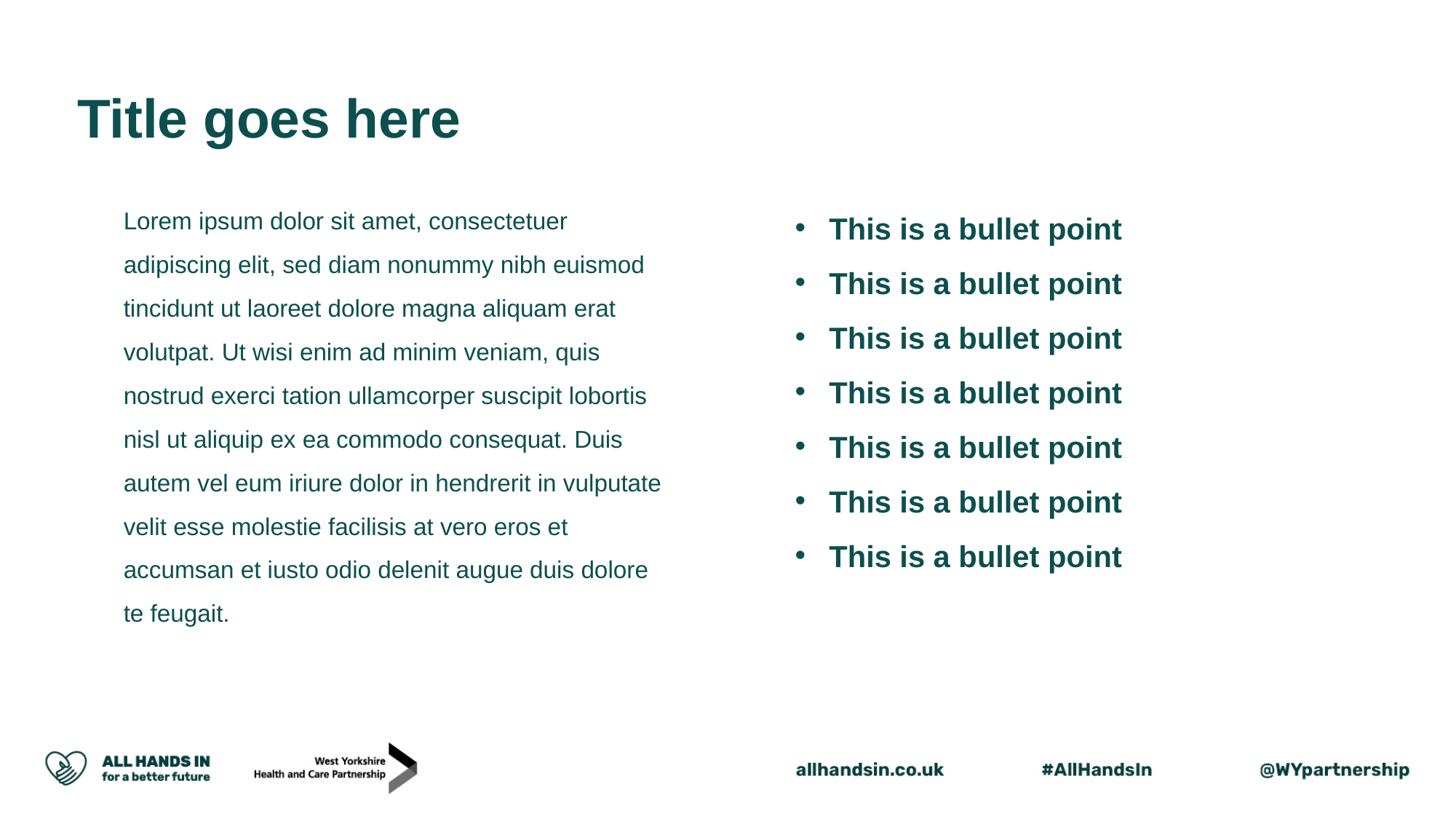

Title goes here
Lorem ipsum dolor sit amet, consectetuer adipiscing elit, sed diam nonummy nibh euismod tincidunt ut laoreet dolore magna aliquam erat volutpat. Ut wisi enim ad minim veniam, quis nostrud exerci tation ullamcorper suscipit lobortis nisl ut aliquip ex ea commodo consequat. Duis autem vel eum iriure dolor in hendrerit in vulputate velit esse molestie facilisis at vero eros et accumsan et iusto odio delenit augue duis dolore te feugait.
This is a bullet point
This is a bullet point
This is a bullet point
This is a bullet point
This is a bullet point
This is a bullet point
This is a bullet point